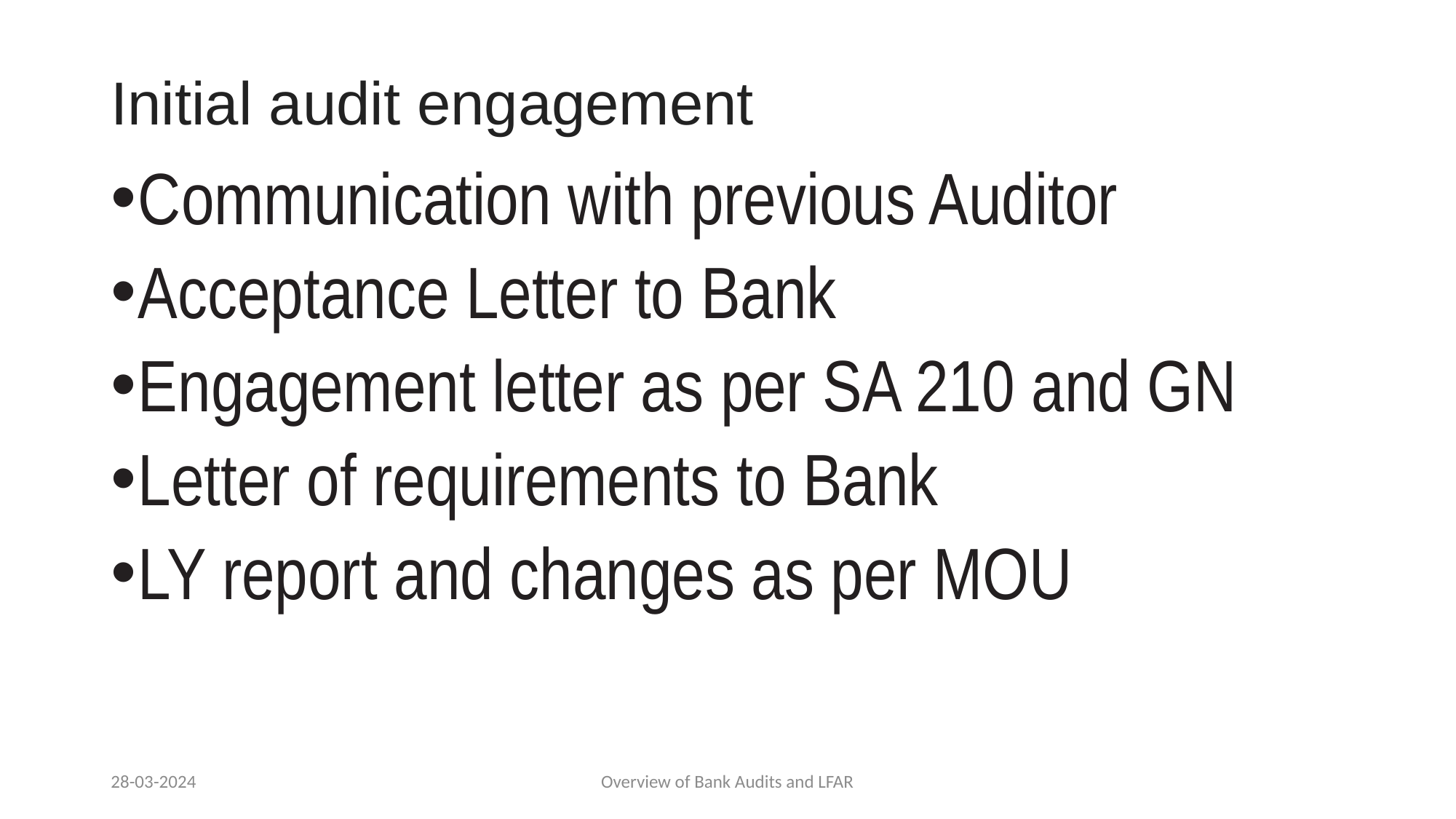

# Initial audit engagement
Communication with previous Auditor
Acceptance Letter to Bank
Engagement letter as per SA 210 and GN
Letter of requirements to Bank
LY report and changes as per MOU
28-03-2024
Overview of Bank Audits and LFAR
2